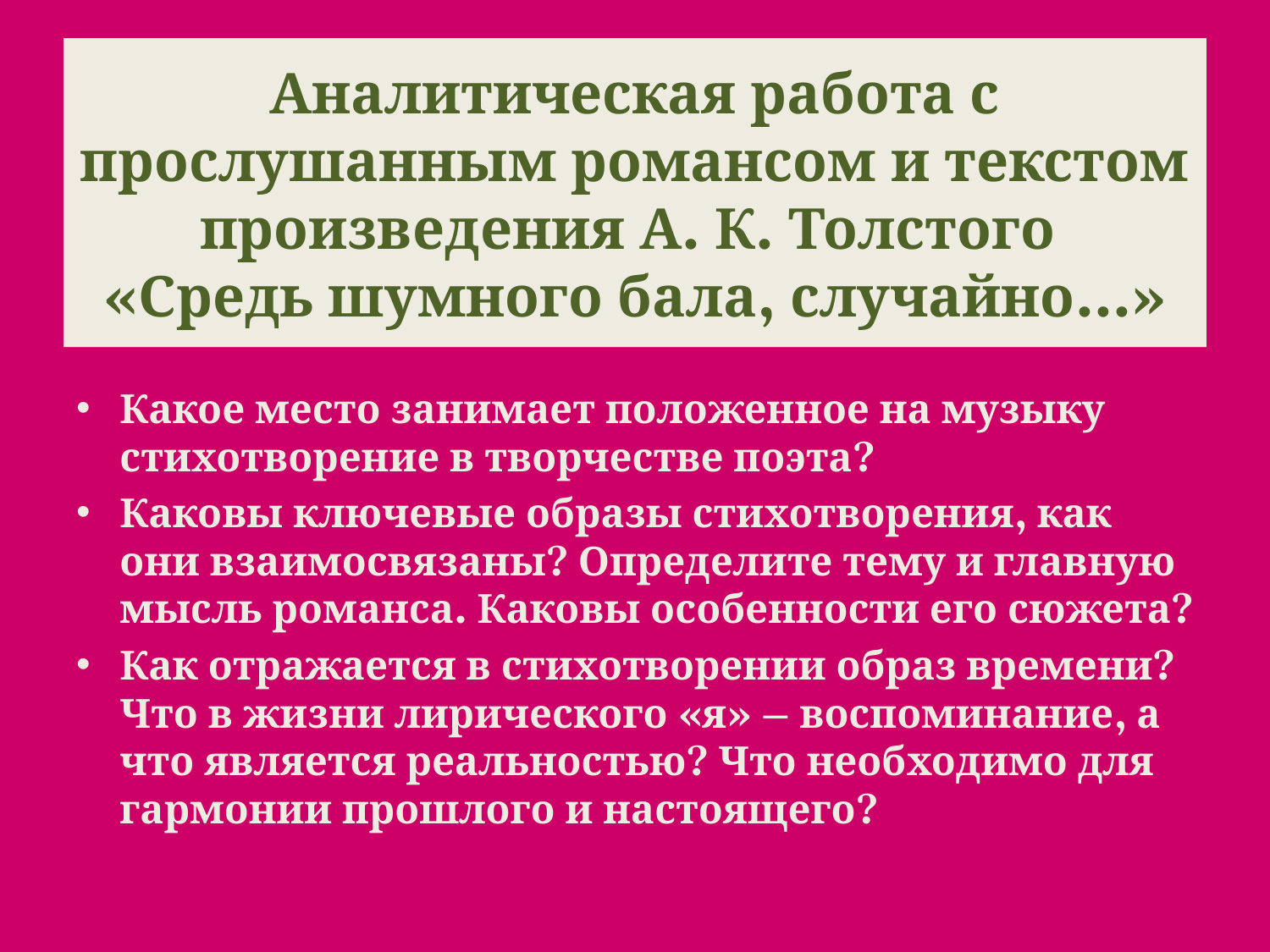

# Аналитическая работа с прослушанным романсом и текстом произведения А. К. Толстого «Средь шумного бала, случайно...»
Какое место занимает положенное на музыку стихотворение в творчестве поэта?
Каковы ключевые образы стихотворения, как они взаимосвязаны? Определите тему и главную мысль романса. Каковы особенности его сюжета?
Как отражается в стихотворении образ времени? Что в жизни лирического «я» – воспоминание, а что является реальностью? Что необходимо для гармонии прошлого и настоящего?